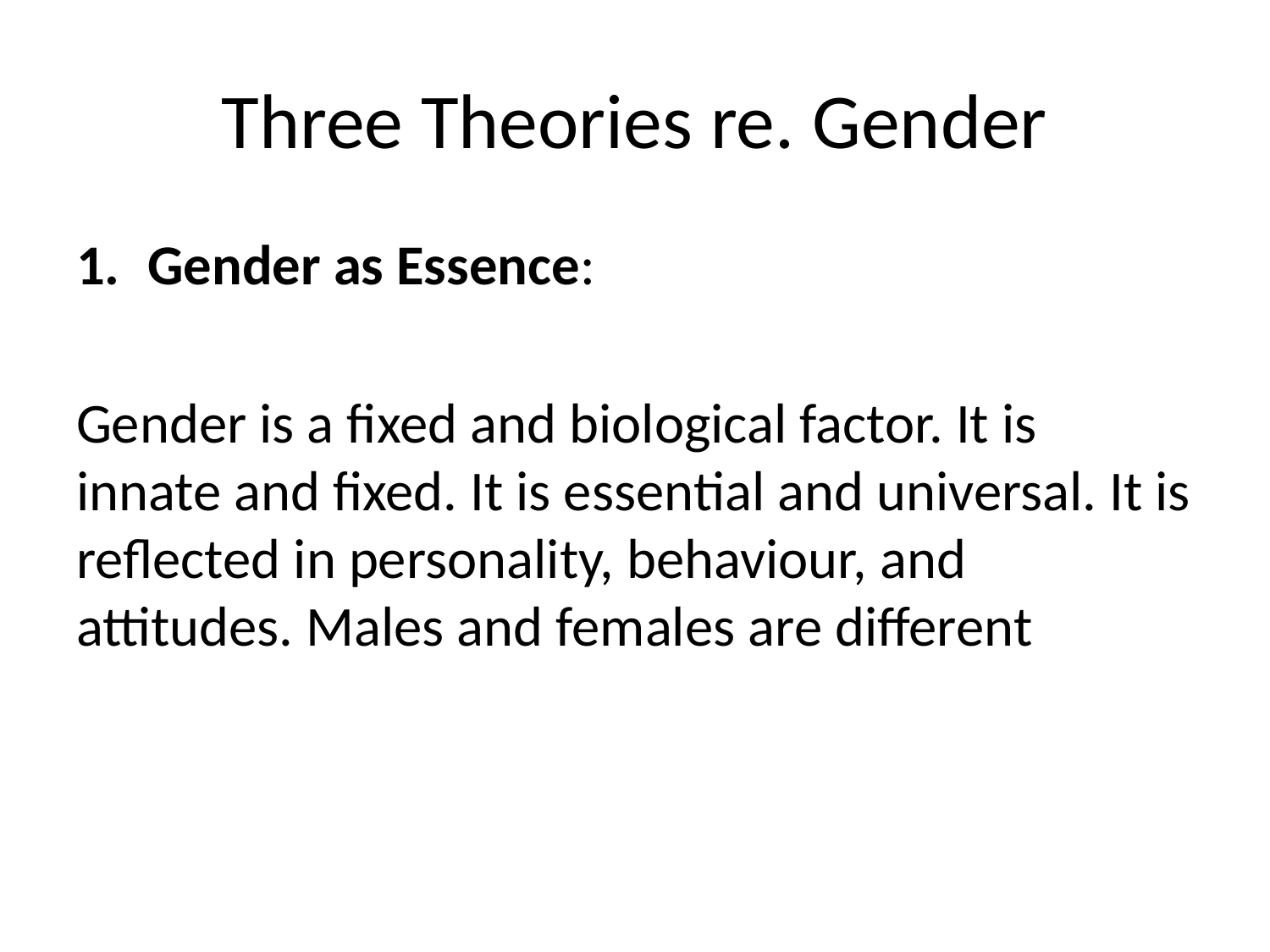

# Three Theories re. Gender
Gender as Essence:

Gender is a fixed and biological factor. It is innate and fixed. It is essential and universal. It is reflected in personality, behaviour, and attitudes. Males and females are different